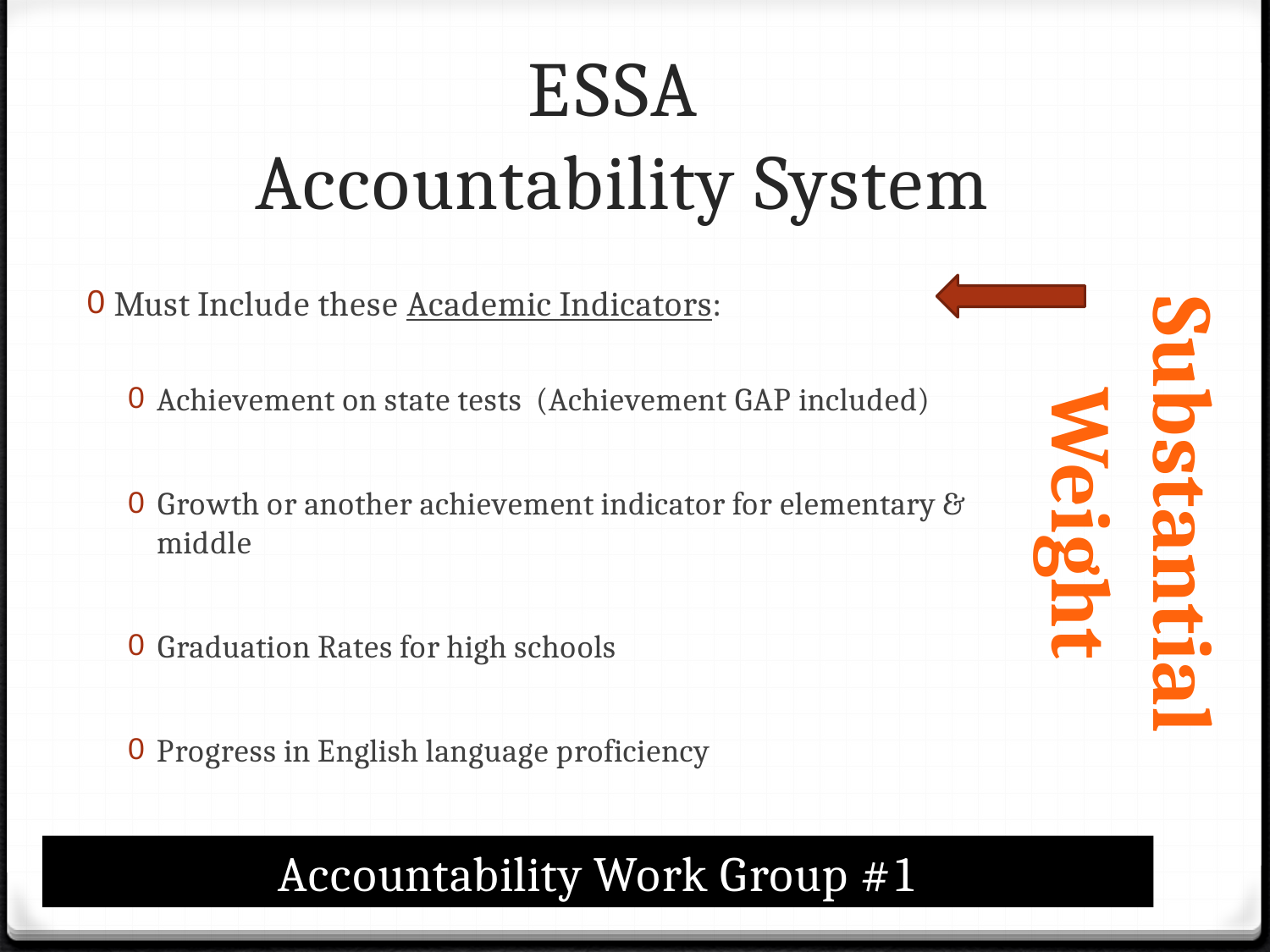

# ESSA Accountability System
Must Include these Academic Indicators:

Achievement on state tests  (Achievement GAP included)

Growth or another achievement indicator for elementary & middle

Graduation Rates for high schools

Progress in English language proficiency

Substantial
 Weight
Accountability Work Group #1